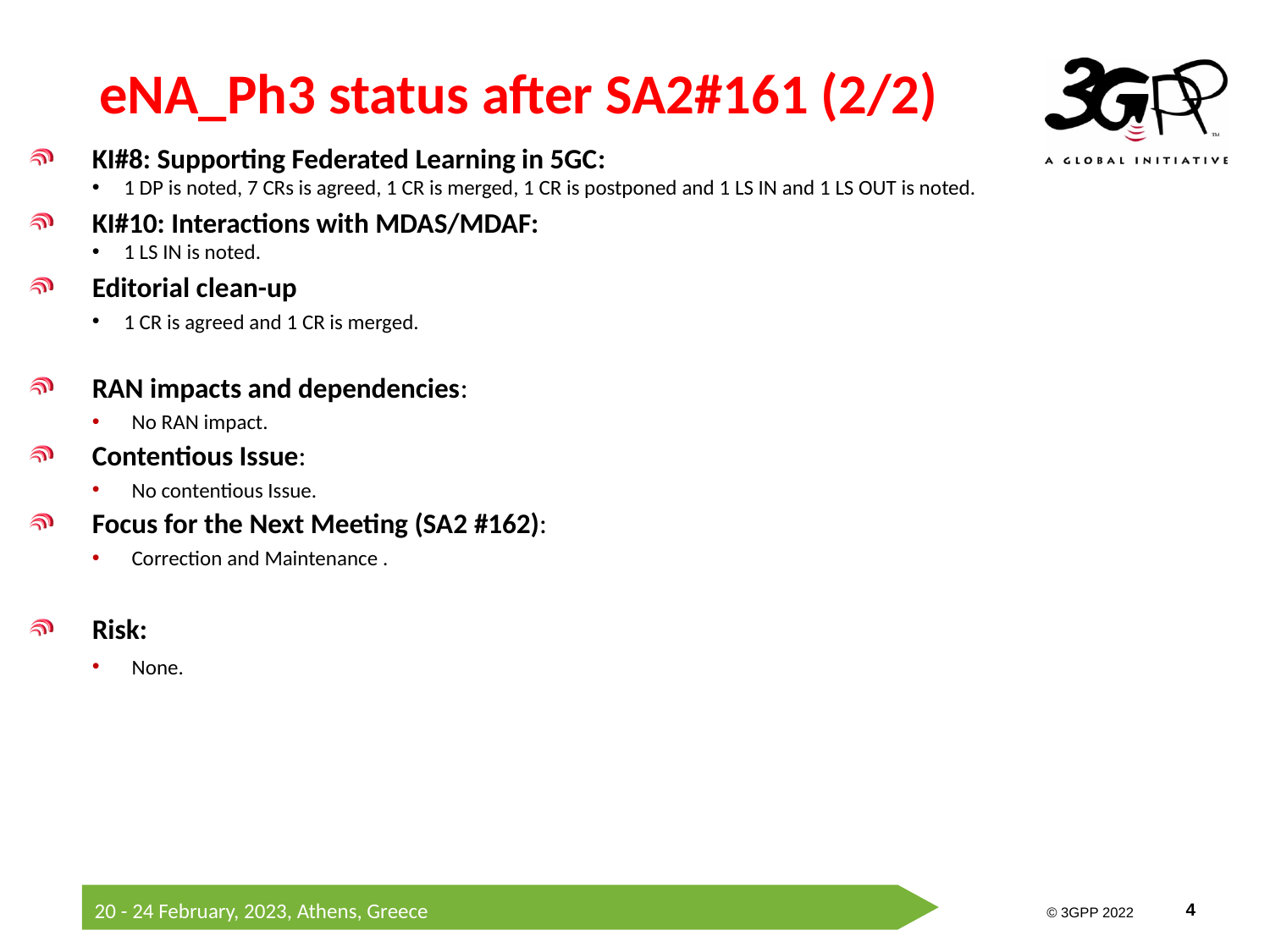

# eNA_Ph3 status after SA2#161 (2/2)
KI#8: Supporting Federated Learning in 5GC:
1 DP is noted, 7 CRs is agreed, 1 CR is merged, 1 CR is postponed and 1 LS IN and 1 LS OUT is noted.
KI#10: Interactions with MDAS/MDAF:
1 LS IN is noted.
Editorial clean-up
1 CR is agreed and 1 CR is merged.

RAN impacts and dependencies:
No RAN impact.
Contentious Issue:
No contentious Issue.
Focus for the Next Meeting (SA2 #162):
Correction and Maintenance .

Risk:
None.